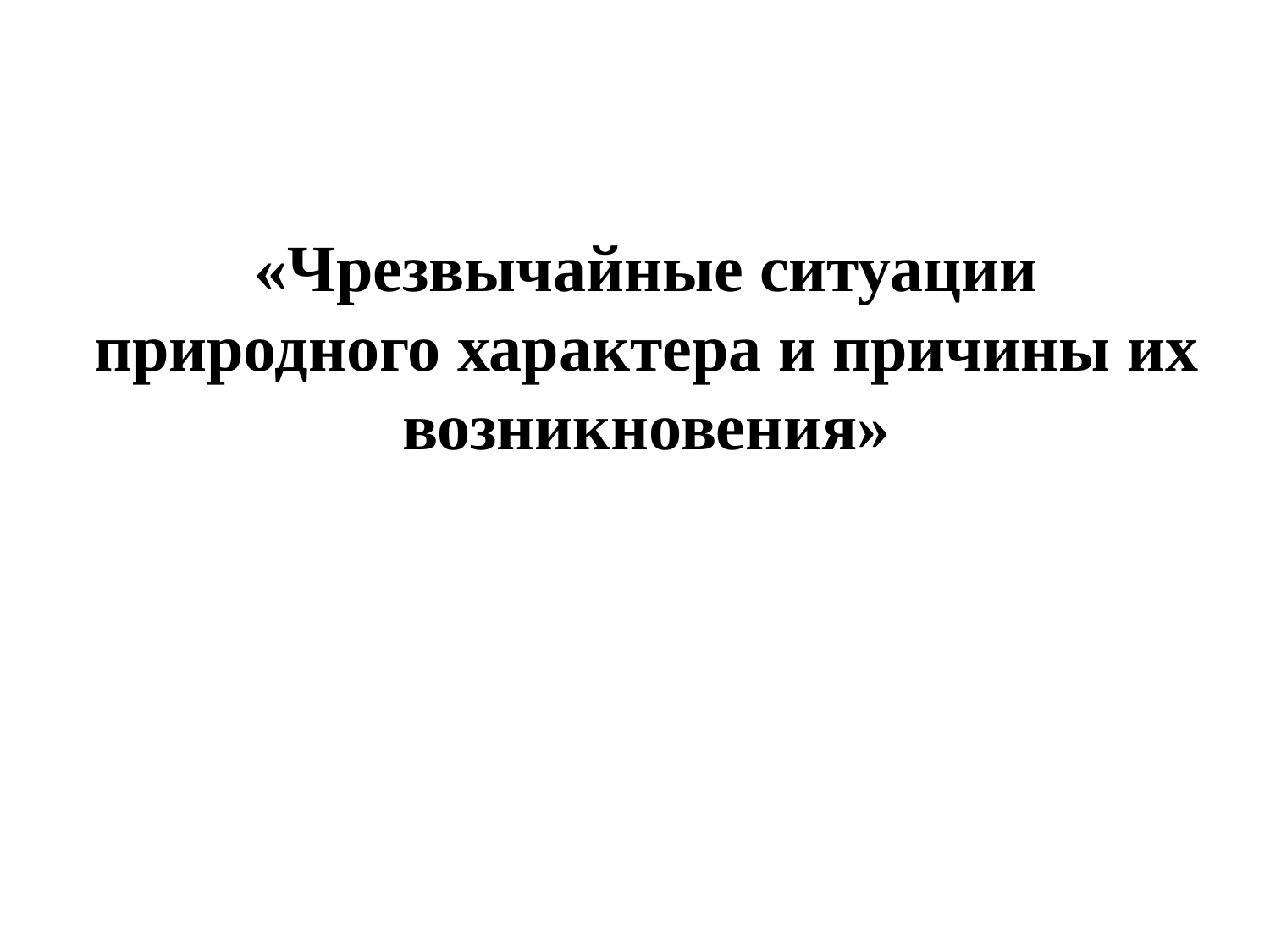

# «Чрезвычайные ситуации природного характера и причины их возникновения»